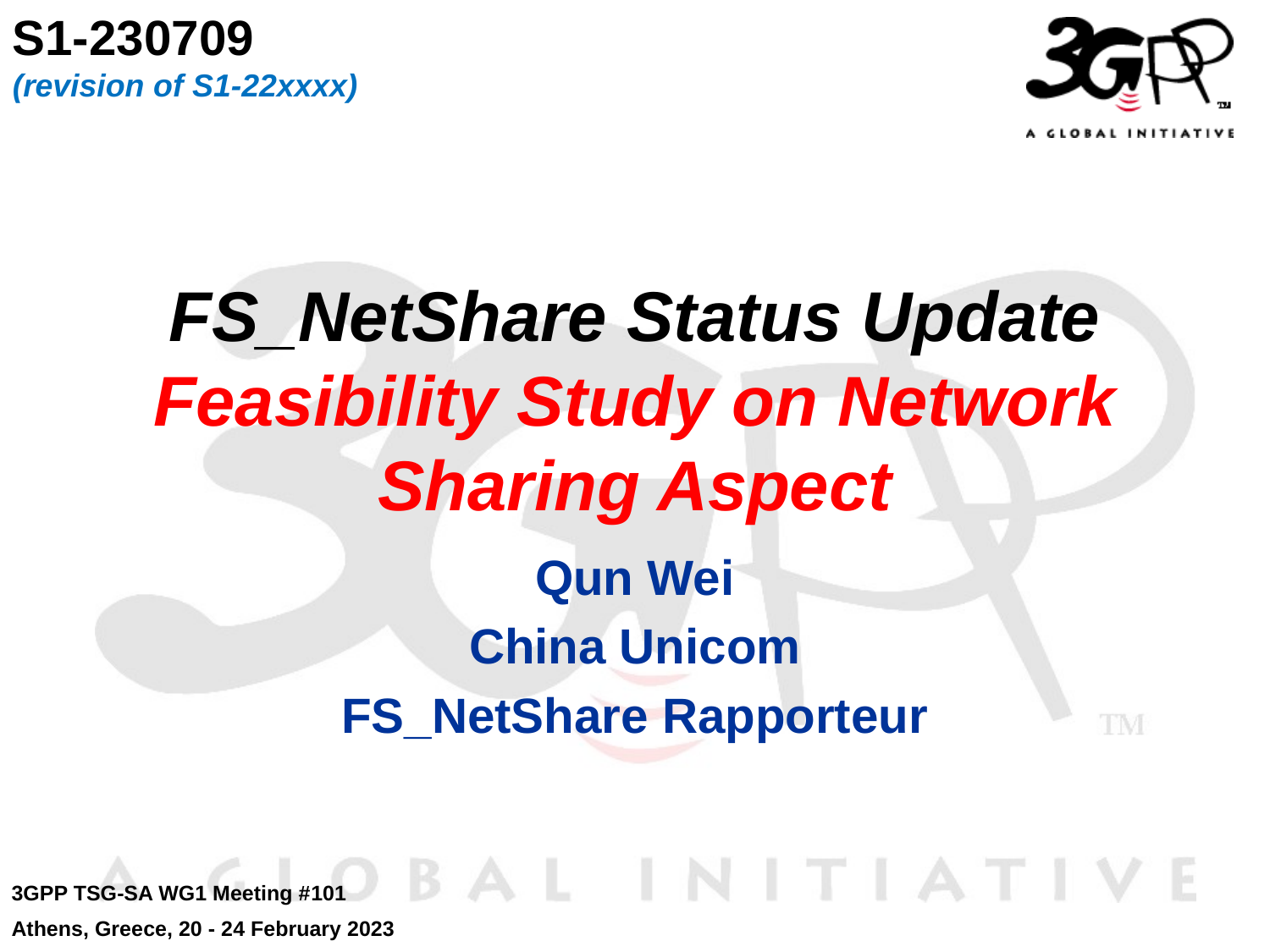

S1-230709
(revision of S1-22xxxx)
# FS_NetShare Status Update Feasibility Study on Network Sharing Aspect
Qun Wei
China Unicom
FS_NetShare Rapporteur
3GPP TSG-SA WG1 Meeting #101
Athens, Greece, 20 - 24 February 2023
1